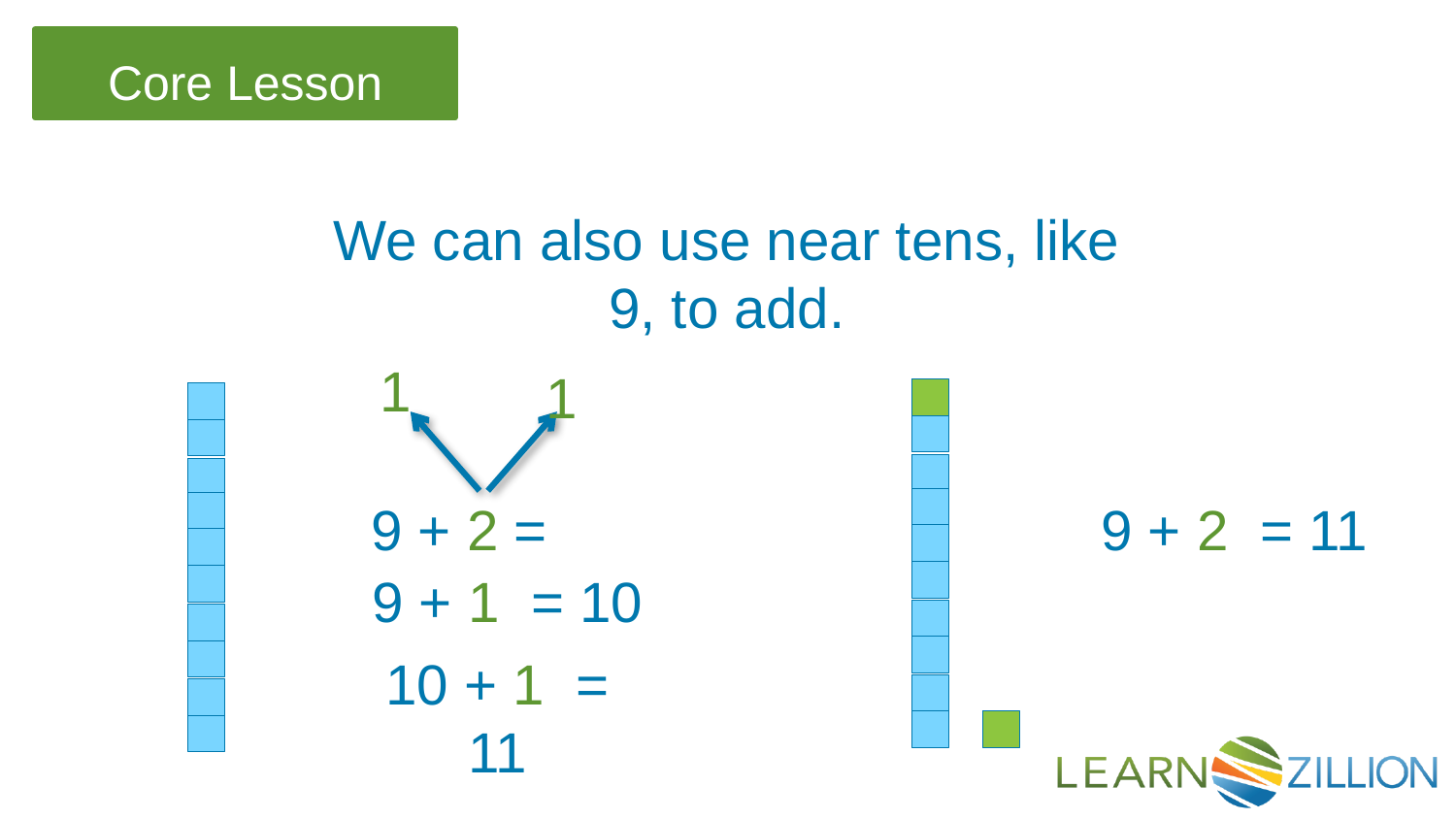

We can also use near tens, like 9, to add.
1
1

9 + 2 =
9 + 2  = 11

9 + 1  = 10

10 + 1  = 11